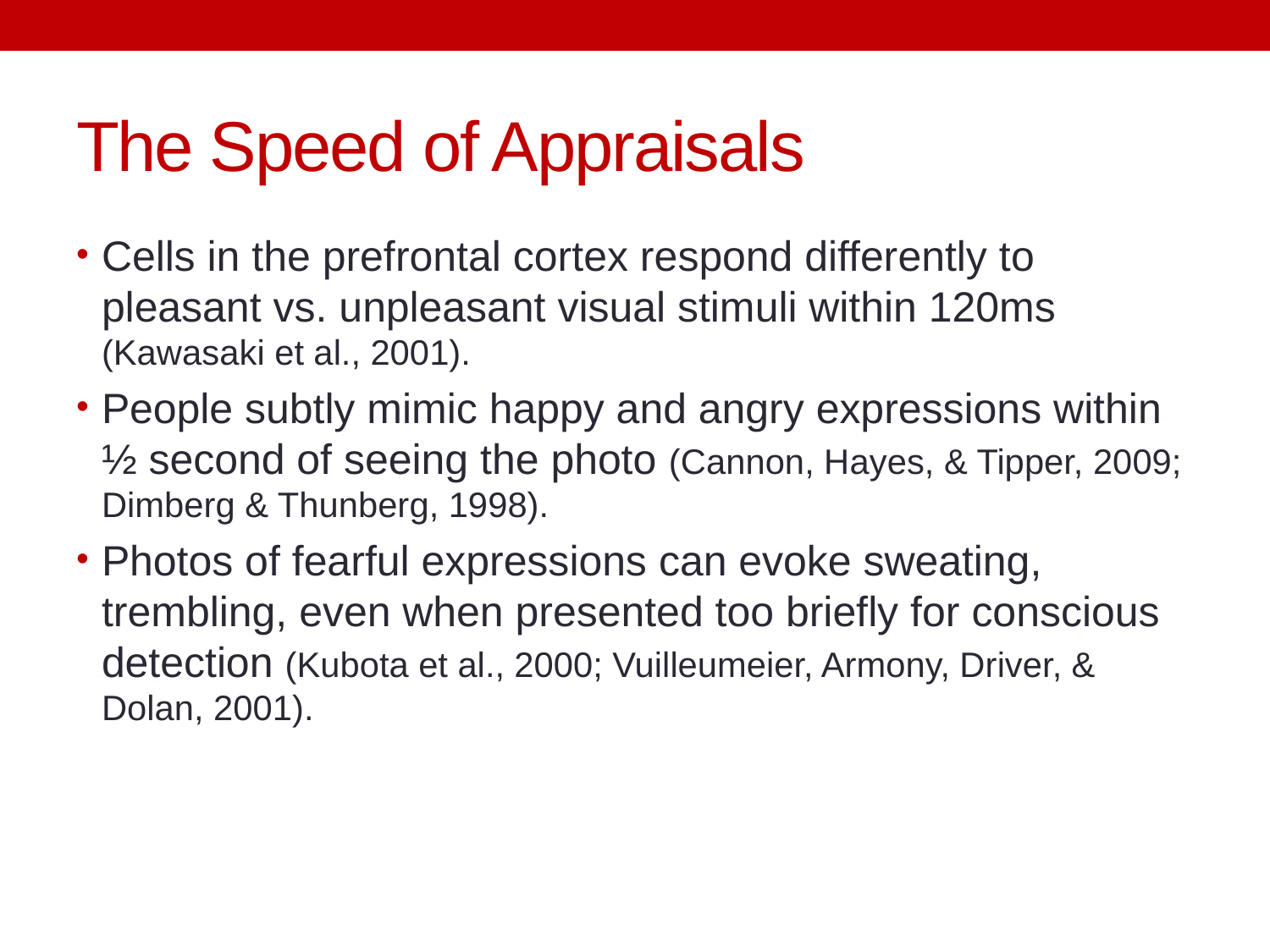

# The Speed of Appraisals
Cells in the prefrontal cortex respond differently to pleasant vs. unpleasant visual stimuli within 120ms (Kawasaki et al., 2001).
People subtly mimic happy and angry expressions within ½ second of seeing the photo (Cannon, Hayes, & Tipper, 2009; Dimberg & Thunberg, 1998).
Photos of fearful expressions can evoke sweating, trembling, even when presented too briefly for conscious detection (Kubota et al., 2000; Vuilleumeier, Armony, Driver, & Dolan, 2001).